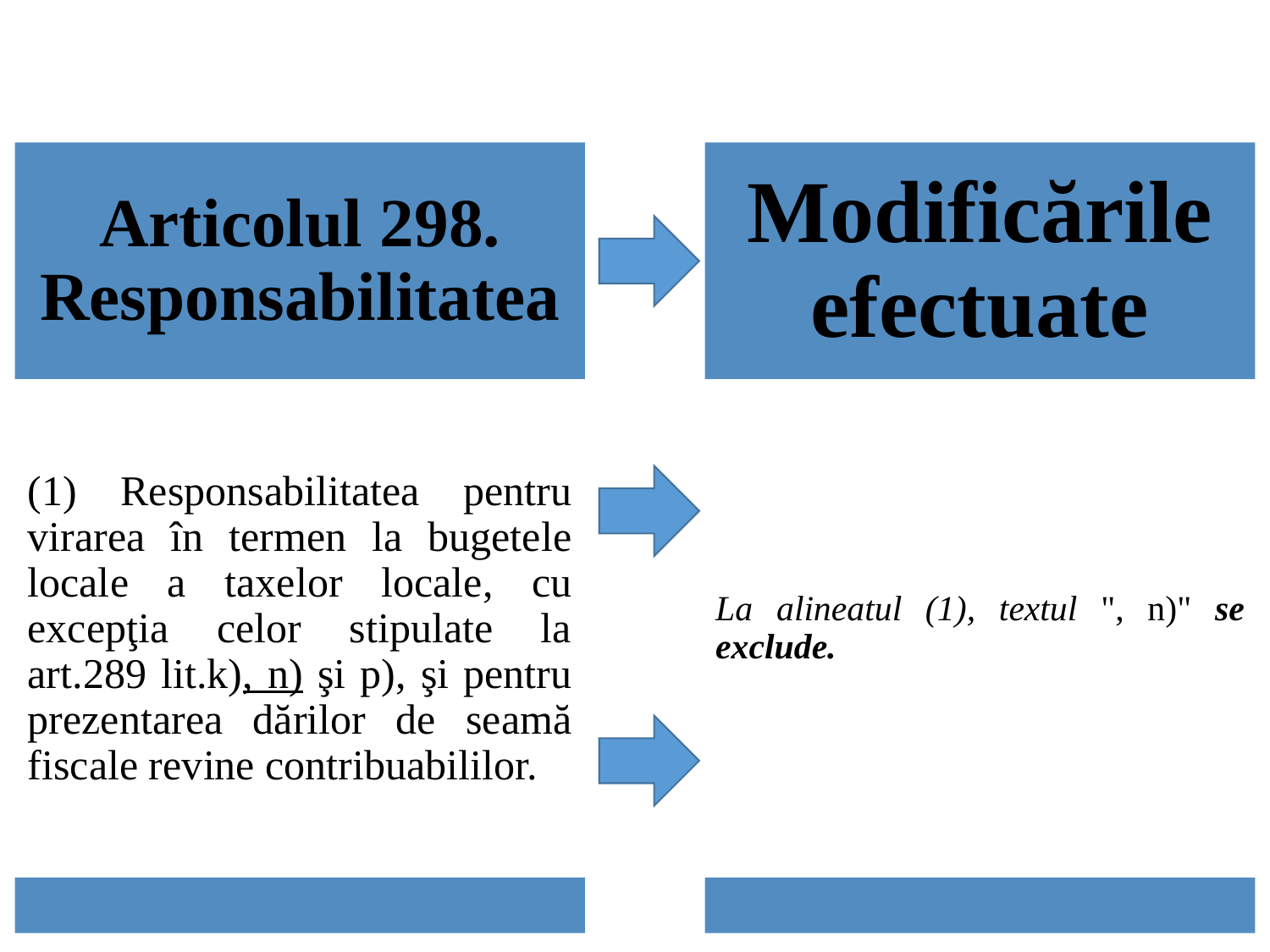

Articolul 298. Responsabilitatea
(1) Responsabilitatea pentru virarea în termen la bugetele locale a taxelor locale, cu excepţia celor stipulate la art.289 lit.k), n) şi p), şi pentru prezentarea dărilor de seamă fiscale revine contribuabililor.
Modificările efectuate
La alineatul (1), textul ", n)" se exclude.

27